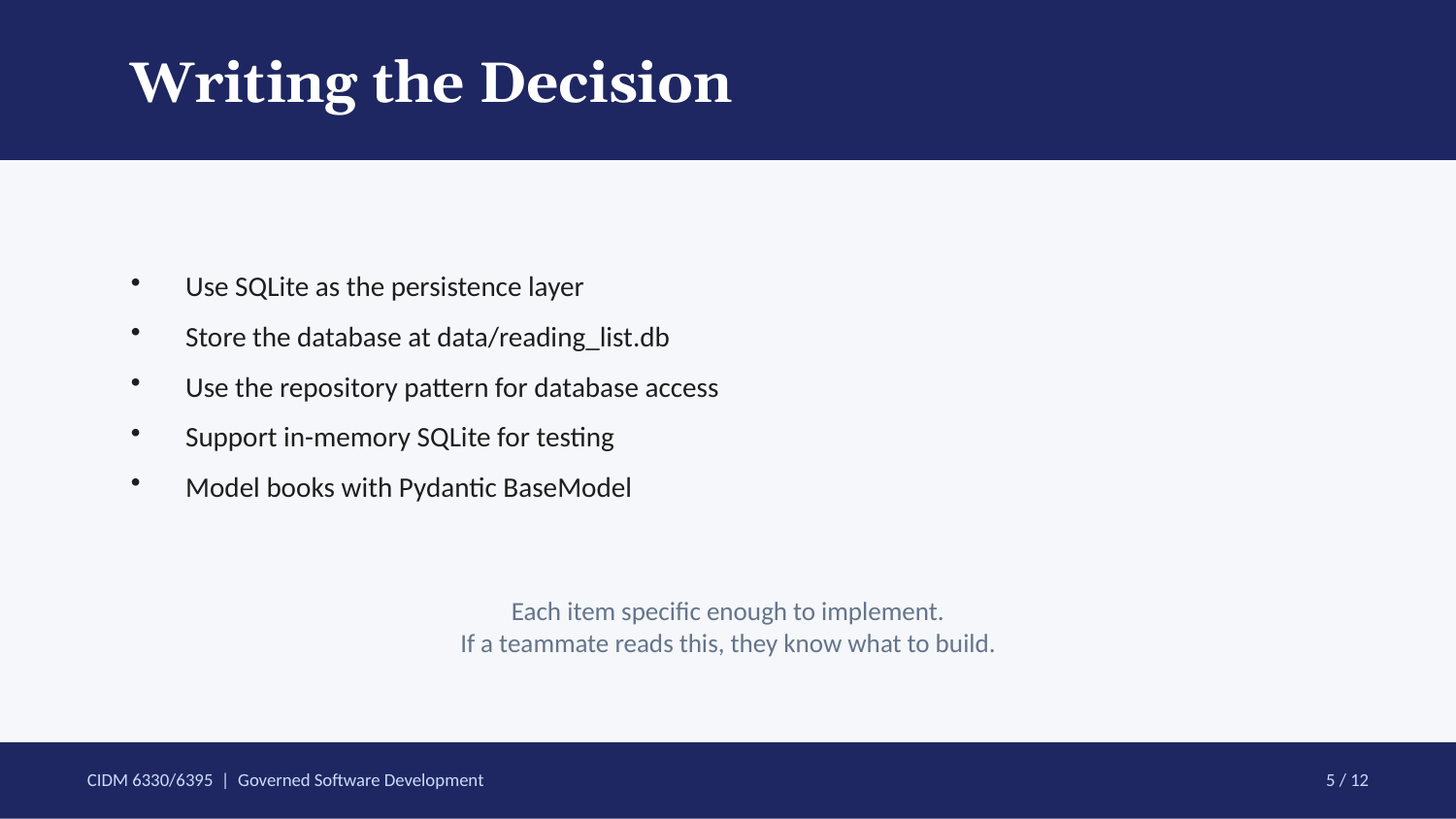

Writing the Decision
Use SQLite as the persistence layer
Store the database at data/reading_list.db
Use the repository pattern for database access
Support in-memory SQLite for testing
Model books with Pydantic BaseModel
Each item specific enough to implement.
If a teammate reads this, they know what to build.

CIDM 6330/6395  |  Governed Software Development
5 / 12